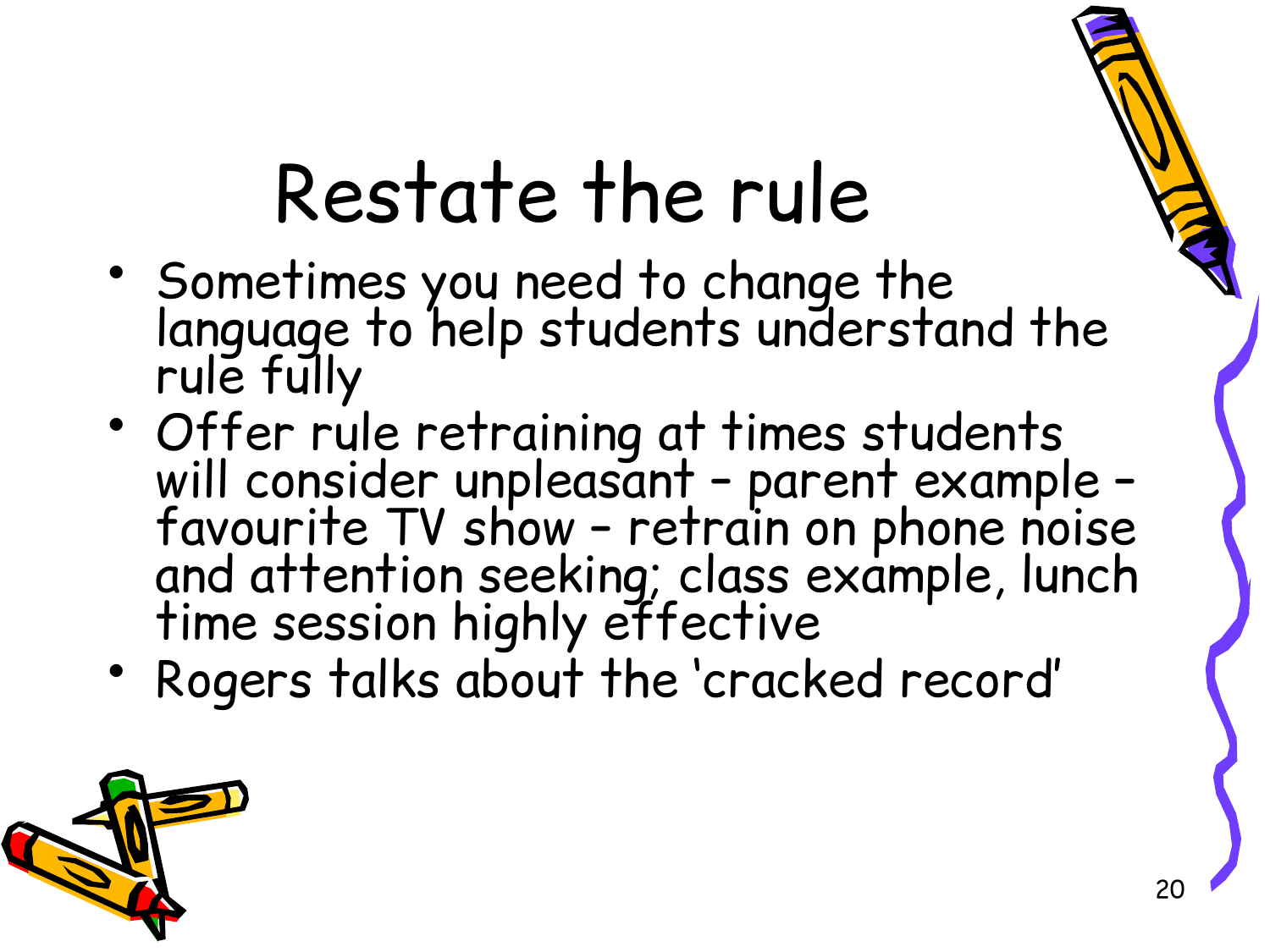

# Restate the rule
Sometimes you need to change the language to help students understand the rule fully
Offer rule retraining at times students will consider unpleasant – parent example – favourite TV show – retrain on phone noise and attention seeking; class example, lunch time session highly effective
Rogers talks about the ‘cracked record’
20